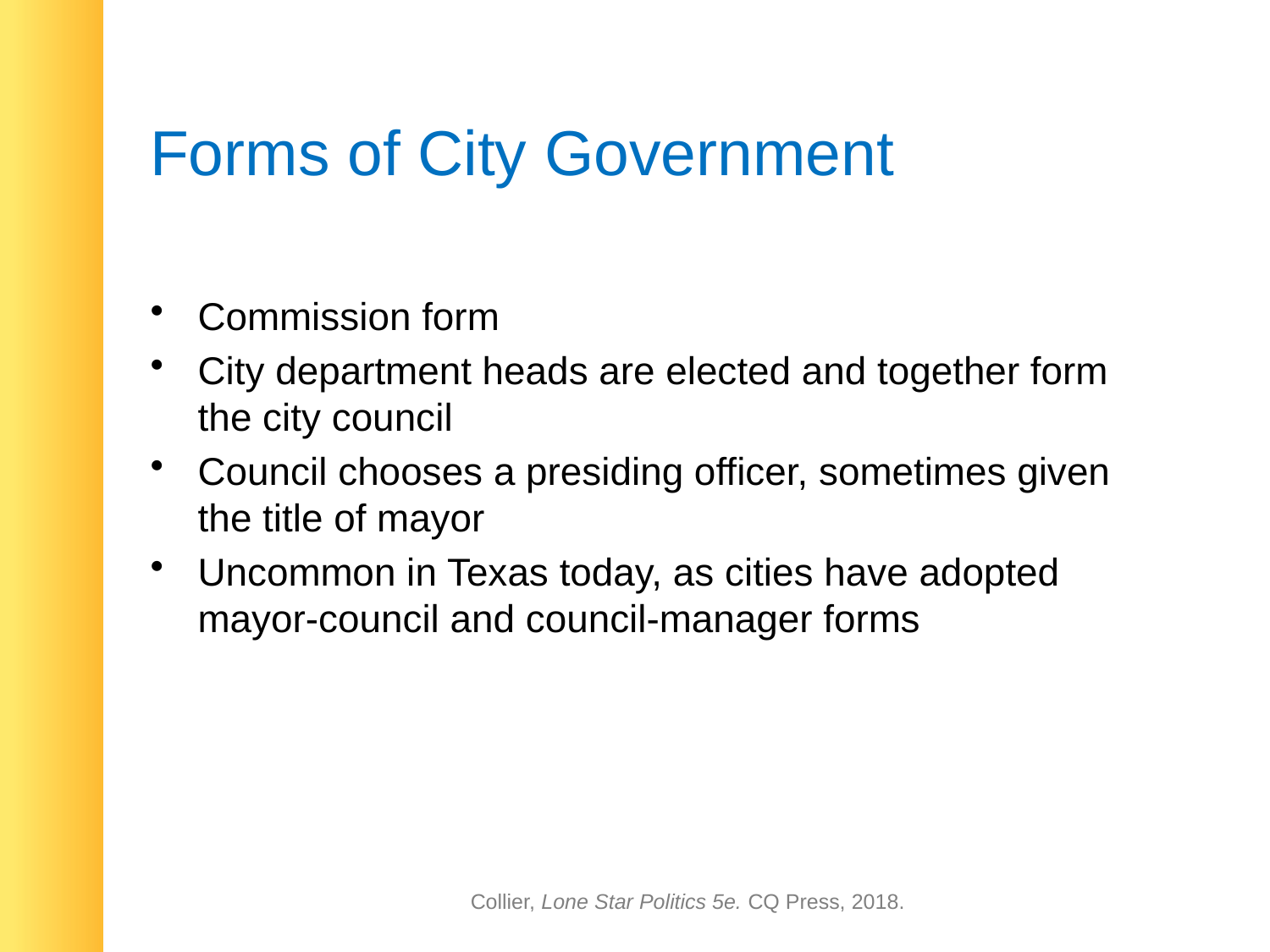

# Forms of City Government
Commission form
City department heads are elected and together form the city council
Council chooses a presiding officer, sometimes given the title of mayor
Uncommon in Texas today, as cities have adopted mayor-council and council-manager forms
Collier, Lone Star Politics 5e. CQ Press, 2018.